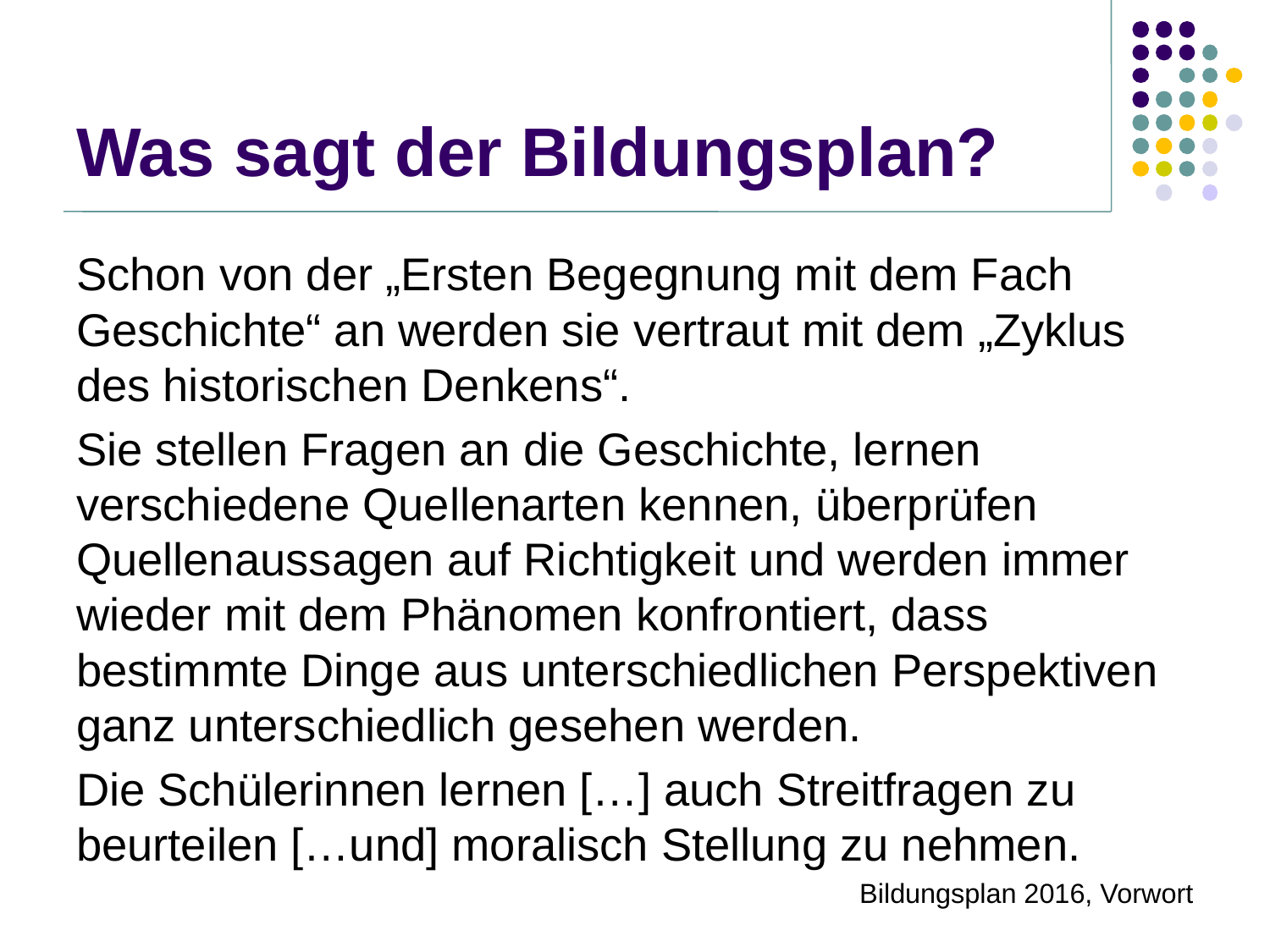

# Was sagt der Bildungsplan?
Schon von der „Ersten Begegnung mit dem Fach Geschichte“ an werden sie vertraut mit dem „Zyklus des historischen Denkens“.
Sie stellen Fragen an die Geschichte, lernen verschiedene Quellenarten kennen, überprüfen Quellenaussagen auf Richtigkeit und werden immer wieder mit dem Phänomen konfrontiert, dass bestimmte Dinge aus unterschiedlichen Perspektiven ganz unterschiedlich gesehen werden.
Die Schülerinnen lernen […] auch Streitfragen zu beurteilen […und] moralisch Stellung zu nehmen.
Bildungsplan 2016, Vorwort